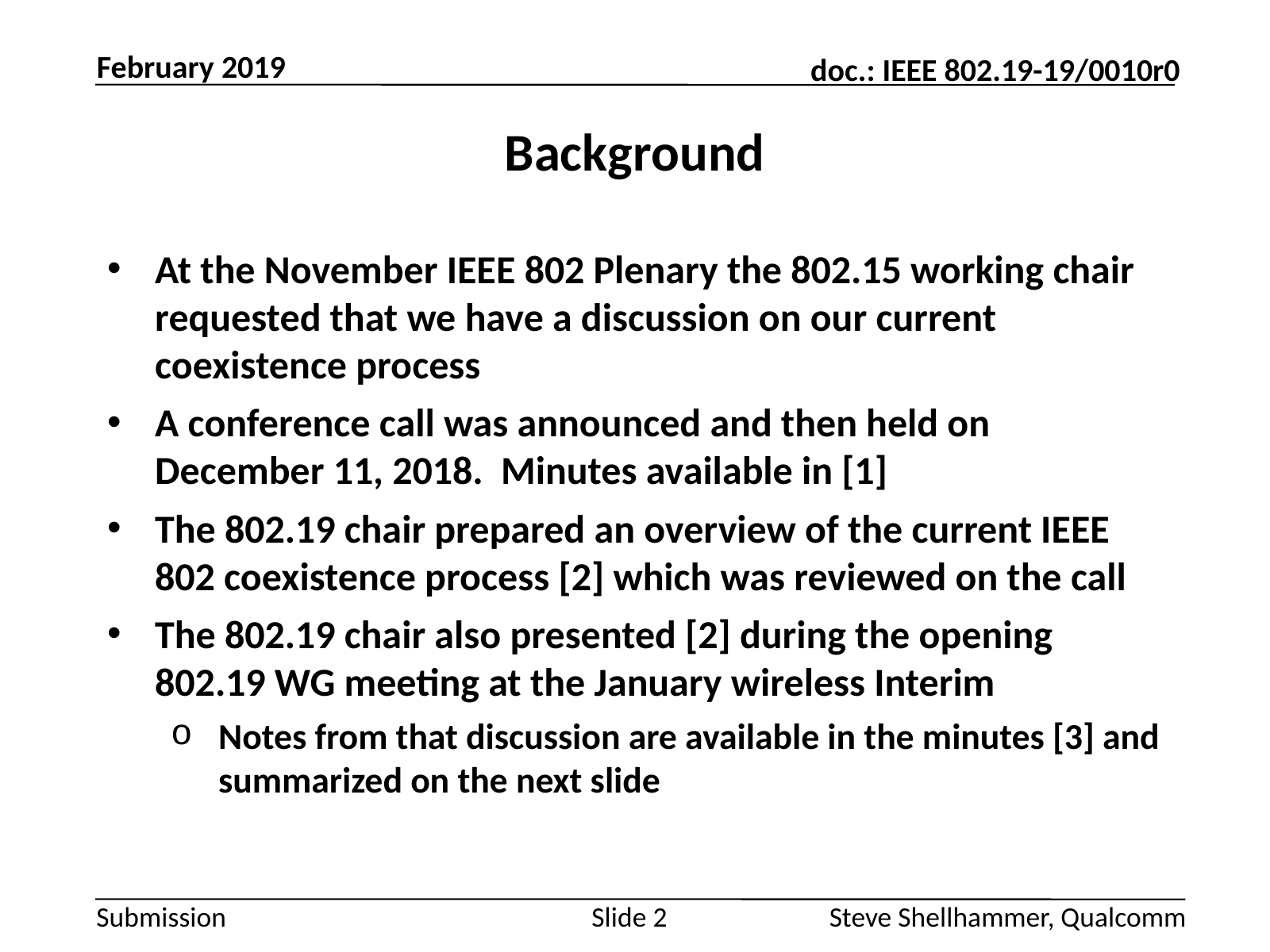

February 2019
# Background
At the November IEEE 802 Plenary the 802.15 working chair requested that we have a discussion on our current coexistence process
A conference call was announced and then held on December 11, 2018.  Minutes available in [1]
The 802.19 chair prepared an overview of the current IEEE 802 coexistence process [2] which was reviewed on the call
The 802.19 chair also presented [2] during the opening 802.19 WG meeting at the January wireless Interim
Notes from that discussion are available in the minutes [3] and summarized on the next slide
Slide 2
Steve Shellhammer, Qualcomm